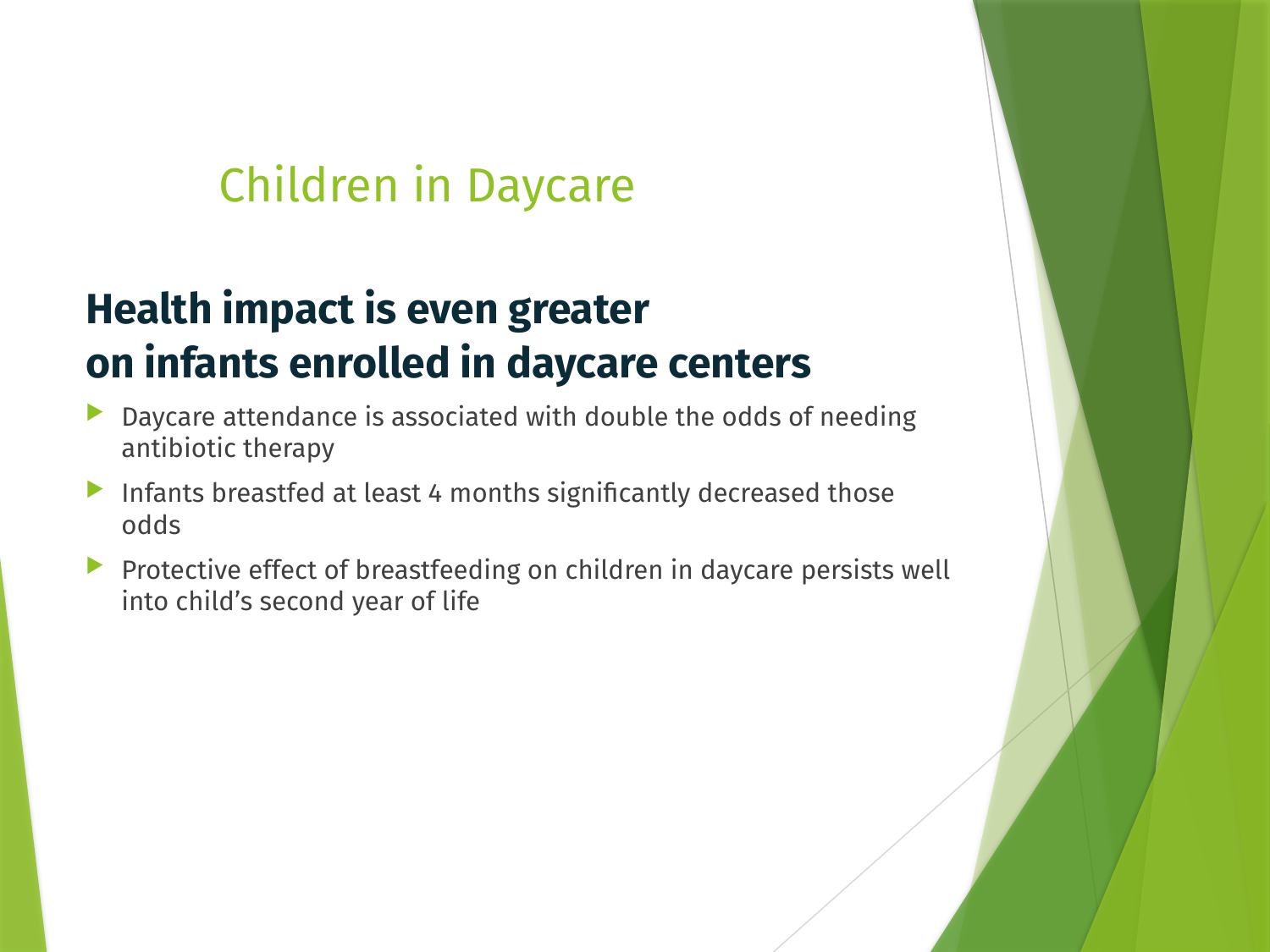

# Children in Daycare
Health impact is even greater
on infants enrolled in daycare centers
Daycare attendance is associated with double the odds of needing antibiotic therapy
Infants breastfed at least 4 months significantly decreased those odds
Protective effect of breastfeeding on children in daycare persists well into child’s second year of life